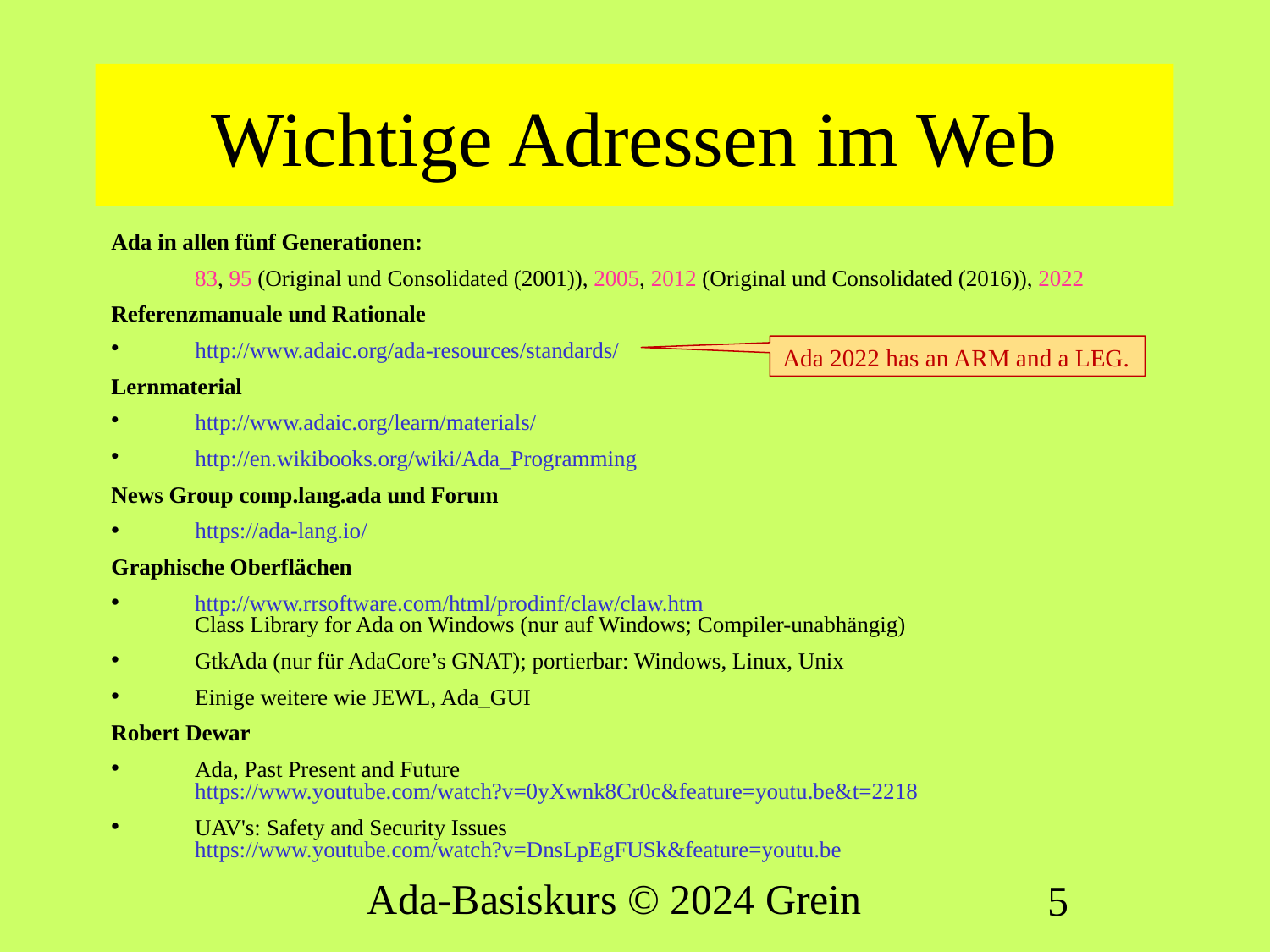

# Wichtige Adressen im Web
Ada in allen fünf Generationen:
83, 95 (Original und Consolidated (2001)), 2005, 2012 (Original und Consolidated (2016)), 2022
Referenzmanuale und Rationale
http://www.adaic.org/ada-resources/standards/
Lernmaterial
http://www.adaic.org/learn/materials/
http://en.wikibooks.org/wiki/Ada_Programming
News Group comp.lang.ada und Forum
https://ada-lang.io/
Graphische Oberflächen
http://www.rrsoftware.com/html/prodinf/claw/claw.htm
Class Library for Ada on Windows (nur auf Windows; Compiler-unabhängig)
GtkAda (nur für AdaCore’s GNAT); portierbar: Windows, Linux, Unix
Einige weitere wie JEWL, Ada_GUI
Robert Dewar
Ada, Past Present and Future
https://www.youtube.com/watch?v=0yXwnk8Cr0c&feature=youtu.be&t=2218
UAV's: Safety and Security Issues
https://www.youtube.com/watch?v=DnsLpEgFUSk&feature=youtu.be

Ada 2022 has an ARM and a LEG.
Ada-Basiskurs © 2024 Grein
5